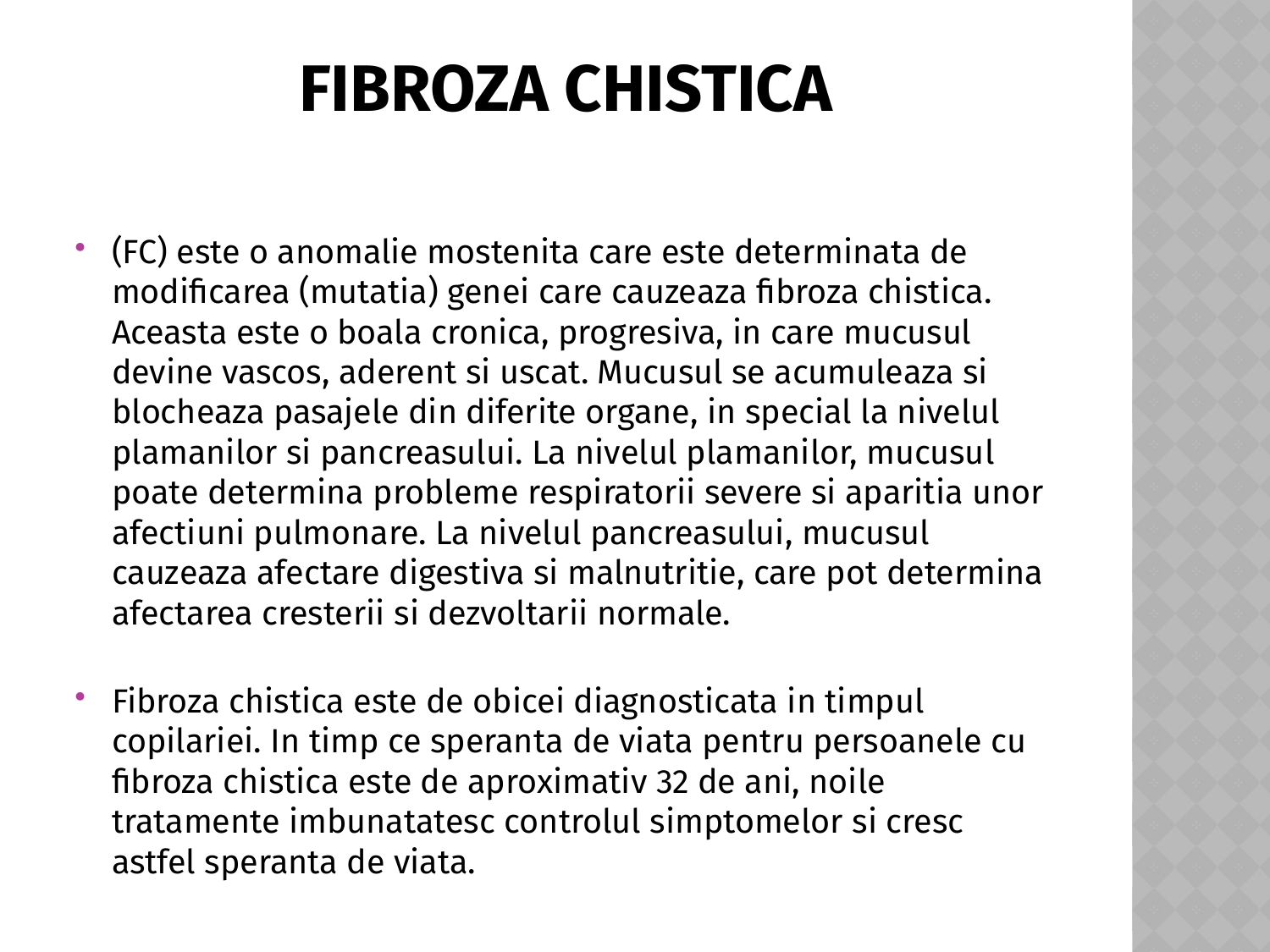

# Fibroza chistica
(FC) este o anomalie mostenita care este determinata de modificarea (mutatia) genei care cauzeaza fibroza chistica. Aceasta este o boala cronica, progresiva, in care mucusul devine vascos, aderent si uscat. Mucusul se acumuleaza si blocheaza pasajele din diferite organe, in special la nivelul plamanilor si pancreasului. La nivelul plamanilor, mucusul poate determina probleme respiratorii severe si aparitia unor afectiuni pulmonare. La nivelul pancreasului, mucusul cauzeaza afectare digestiva si malnutritie, care pot determina afectarea cresterii si dezvoltarii normale.
Fibroza chistica este de obicei diagnosticata in timpul copilariei. In timp ce speranta de viata pentru persoanele cu fibroza chistica este de aproximativ 32 de ani, noile tratamente imbunatatesc controlul simptomelor si cresc astfel speranta de viata.